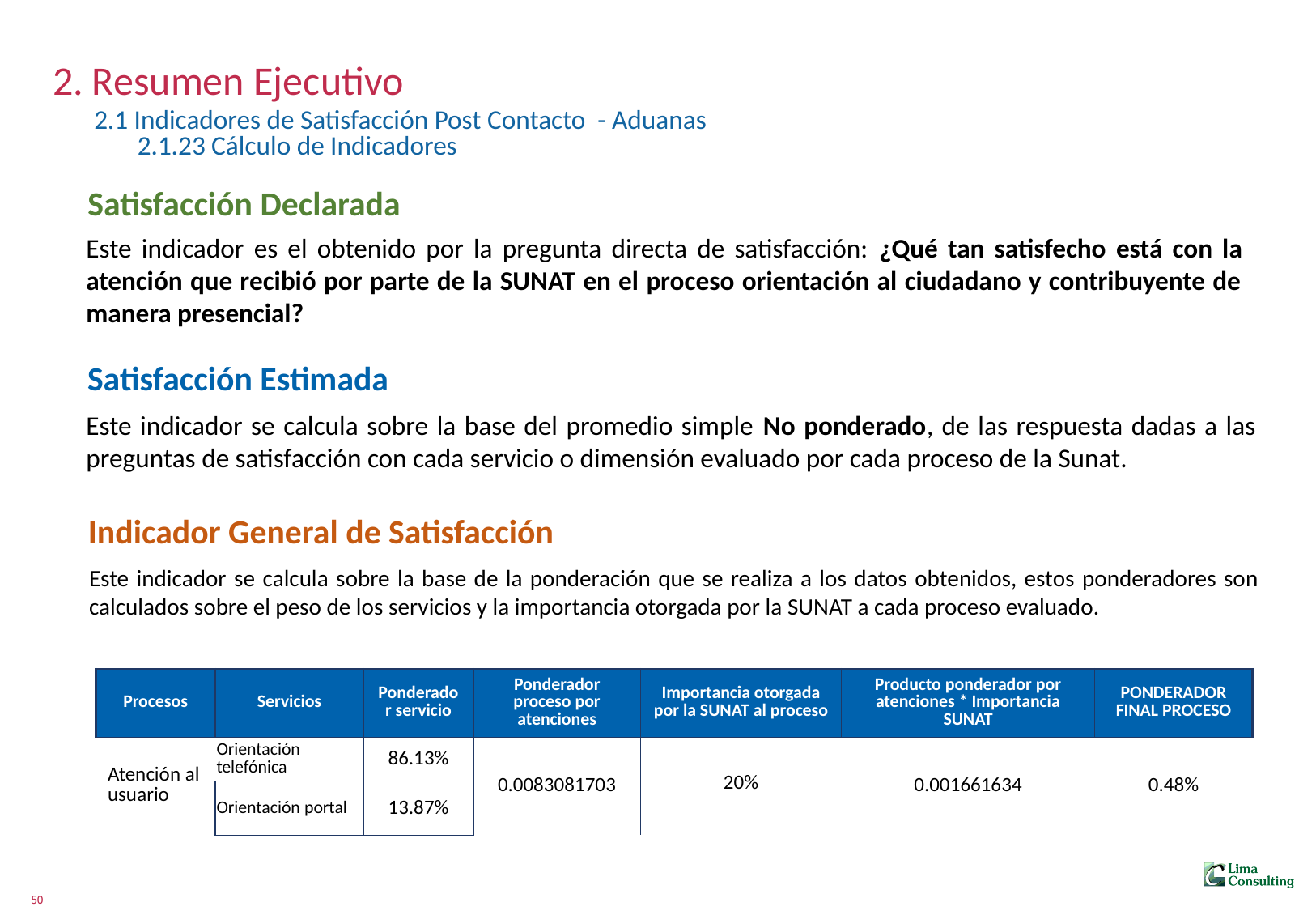

# 2. Resumen Ejecutivo 2.1 Indicadores de Satisfacción Post Contacto  - Aduanas 2.1.23 Cálculo de Indicadores
Satisfacción Declarada
Este indicador es el obtenido por la pregunta directa de satisfacción: ¿Qué tan satisfecho está con la atención que recibió por parte de la SUNAT en el proceso orientación al ciudadano y contribuyente de manera presencial?
Satisfacción Estimada
Este indicador se calcula sobre la base del promedio simple No ponderado, de las respuesta dadas a las preguntas de satisfacción con cada servicio o dimensión evaluado por cada proceso de la Sunat.
Indicador General de Satisfacción
Este indicador se calcula sobre la base de la ponderación que se realiza a los datos obtenidos, estos ponderadores son calculados sobre el peso de los servicios y la importancia otorgada por la SUNAT a cada proceso evaluado.
| Procesos | Servicios | Ponderador servicio | Ponderador proceso por atenciones | Importancia otorgada por la SUNAT al proceso | Producto ponderador por atenciones \* Importancia SUNAT | PONDERADOR FINAL PROCESO |
| --- | --- | --- | --- | --- | --- | --- |
| Atención al usuario | Orientación telefónica | 86.13% | 0.0083081703 | 20% | 0.001661634 | 0.48% |
|  | Orientación portal | 13.87% |  |  |  |  |